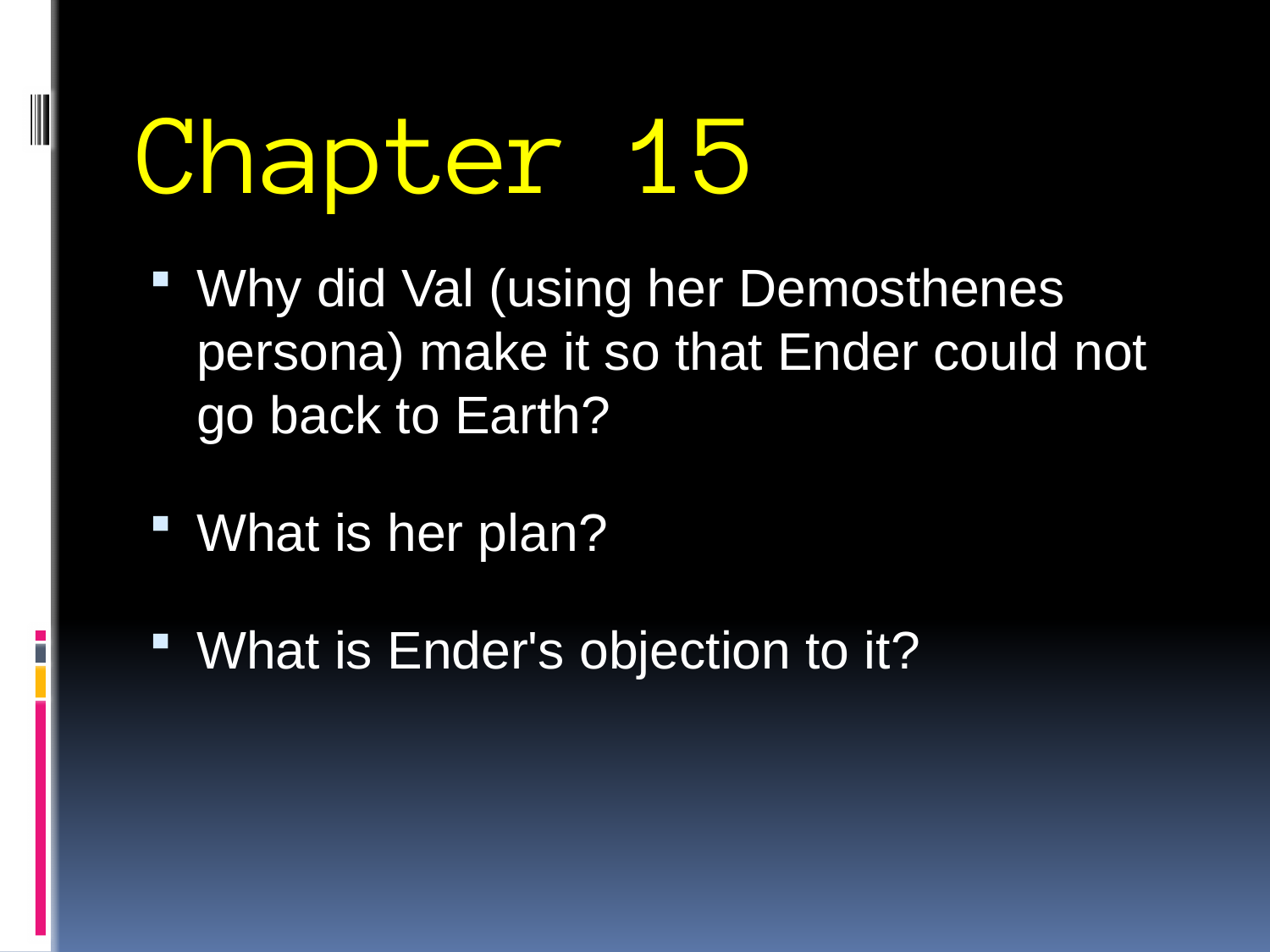

# Chapter 15
Why did Val (using her Demosthenes persona) make it so that Ender could not go back to Earth?

What is her plan?

What is Ender's objection to it?